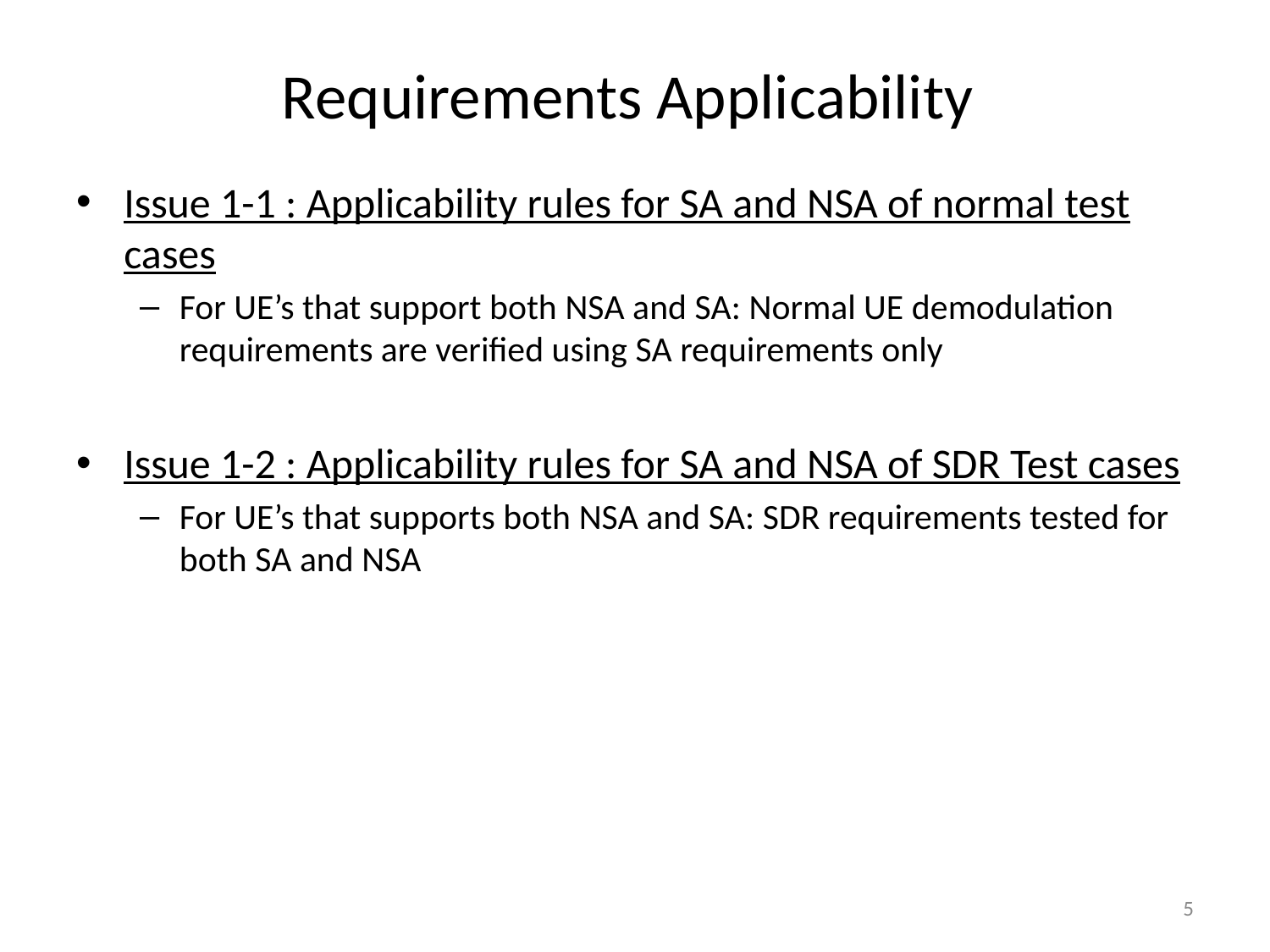

# Requirements Applicability
Issue 1-1 : Applicability rules for SA and NSA of normal test cases
For UE’s that support both NSA and SA: Normal UE demodulation requirements are verified using SA requirements only

Issue 1-2 : Applicability rules for SA and NSA of SDR Test cases
For UE’s that supports both NSA and SA: SDR requirements tested for both SA and NSA
5